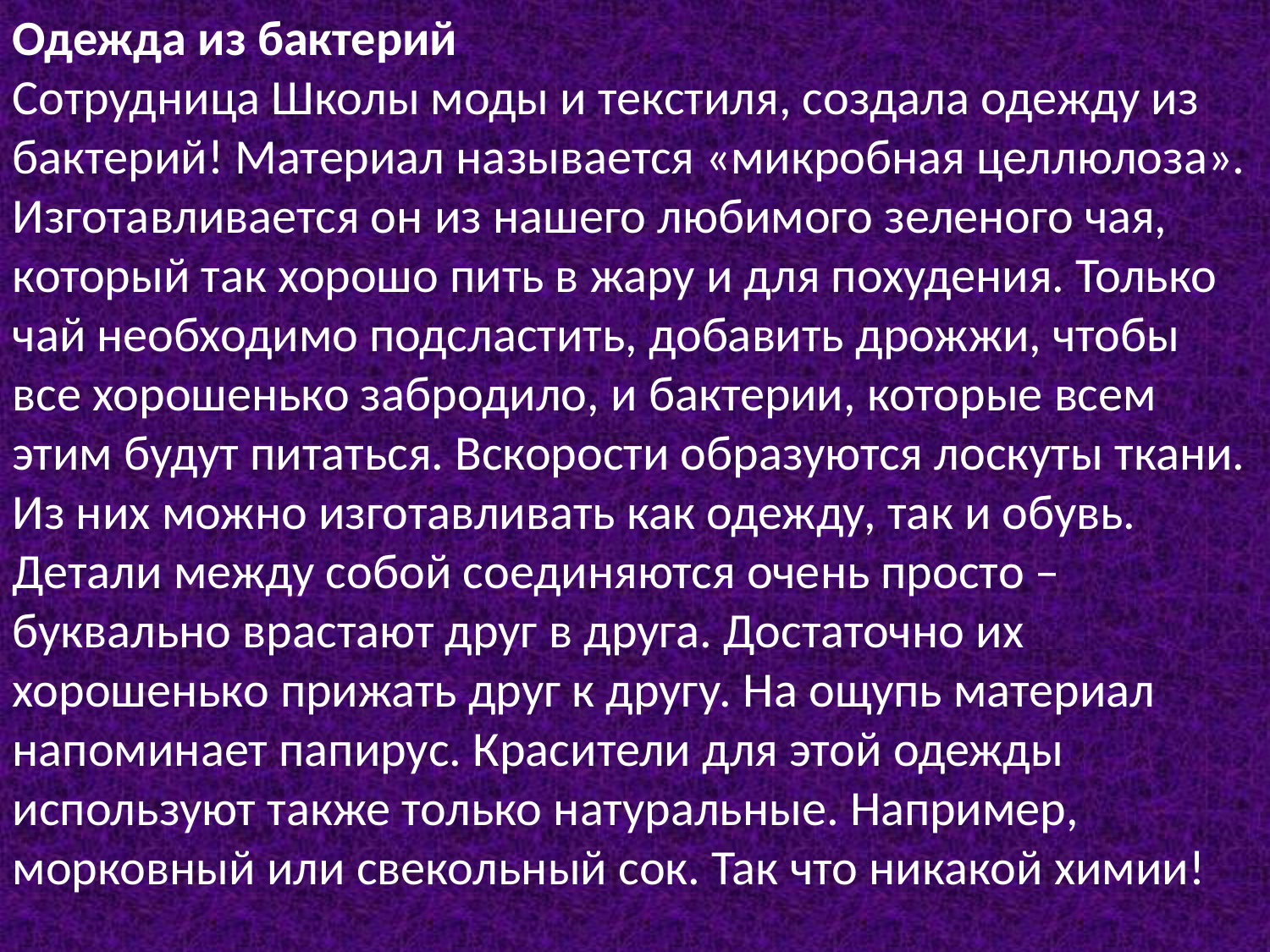

Одежда из бактерий
Сотрудница Школы моды и текстиля, создала одежду из бактерий! Материал называется «микробная целлюлоза». Изготавливается он из нашего любимого зеленого чая, который так хорошо пить в жару и для похудения. Только чай необходимо подсластить, добавить дрожжи, чтобы все хорошенько забродило, и бактерии, которые всем этим будут питаться. Вскорости образуются лоскуты ткани. Из них можно изготавливать как одежду, так и обувь. Детали между собой соединяются очень просто – буквально врастают друг в друга. Достаточно их хорошенько прижать друг к другу. На ощупь материал напоминает папирус. Красители для этой одежды используют также только натуральные. Например, морковный или свекольный сок. Так что никакой химии!
#